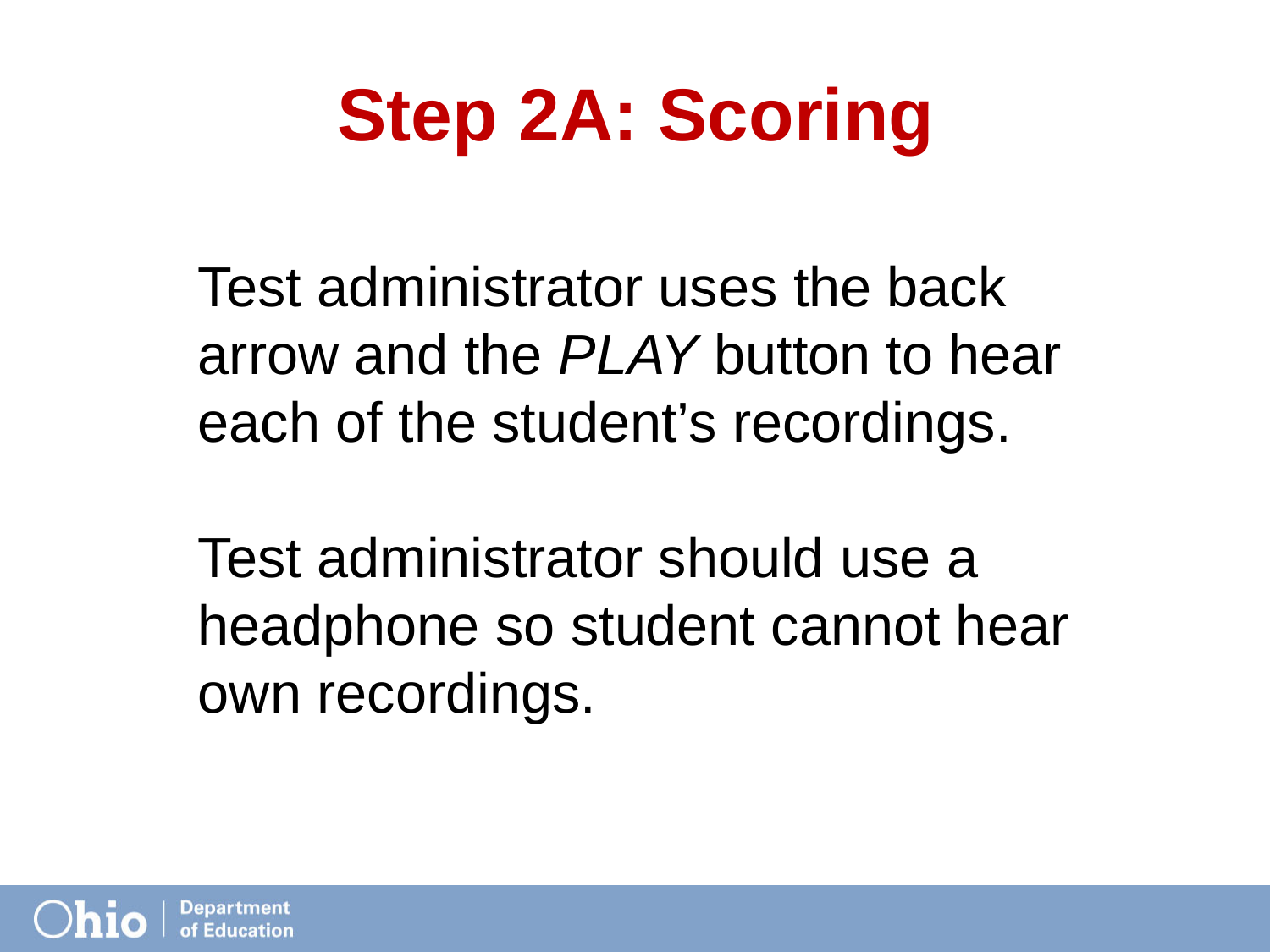

# Step 2A: Scoring
Test administrator uses the back arrow and the PLAY button to hear each of the student’s recordings.

Test administrator should use a headphone so student cannot hear own recordings.